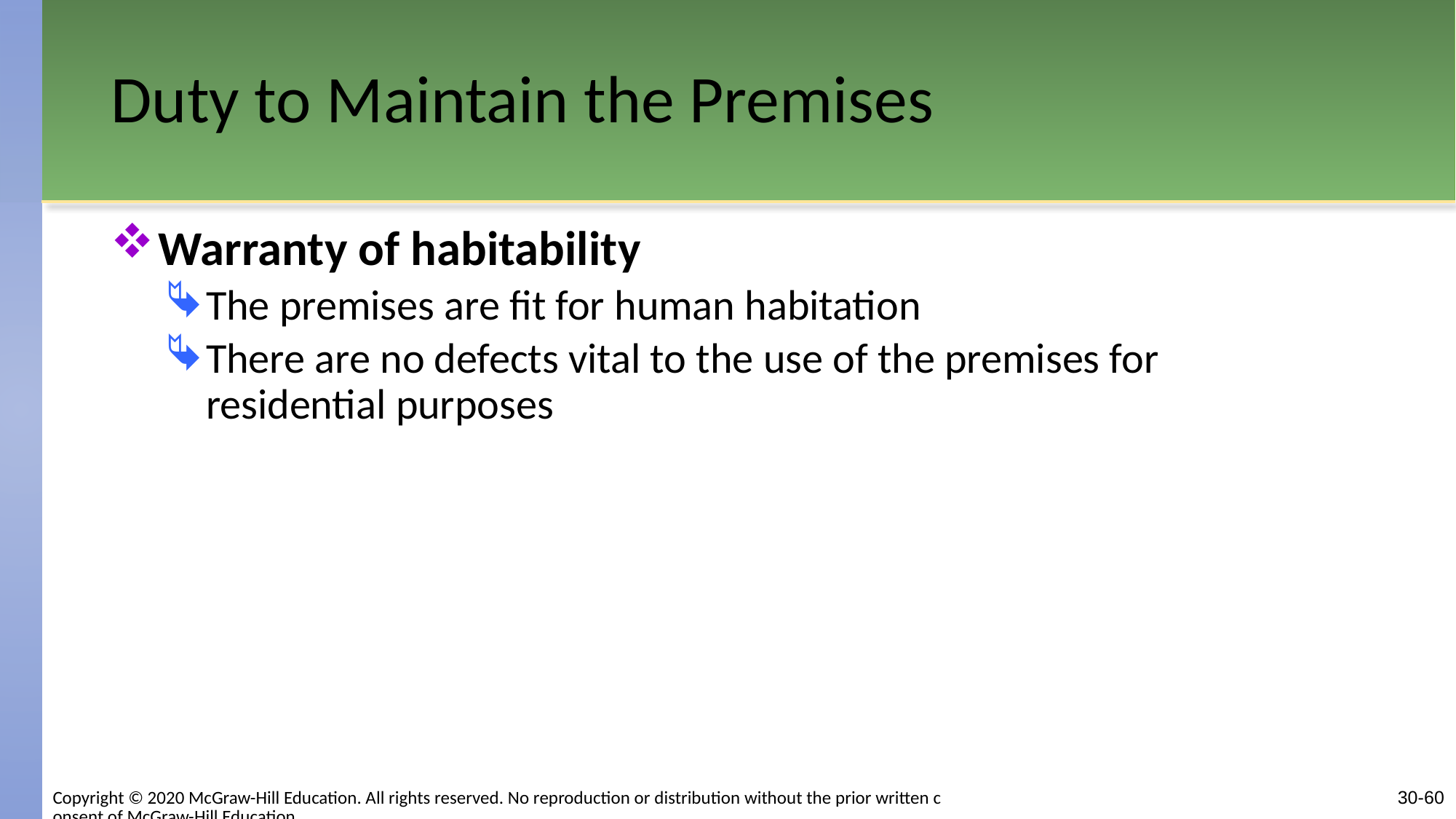

# Duty to Maintain the Premises
Warranty of habitability
The premises are fit for human habitation
There are no defects vital to the use of the premises for residential purposes

Copyright © 2020 McGraw-Hill Education. All rights reserved. No reproduction or distribution without the prior written consent of McGraw-Hill Education.
30-60